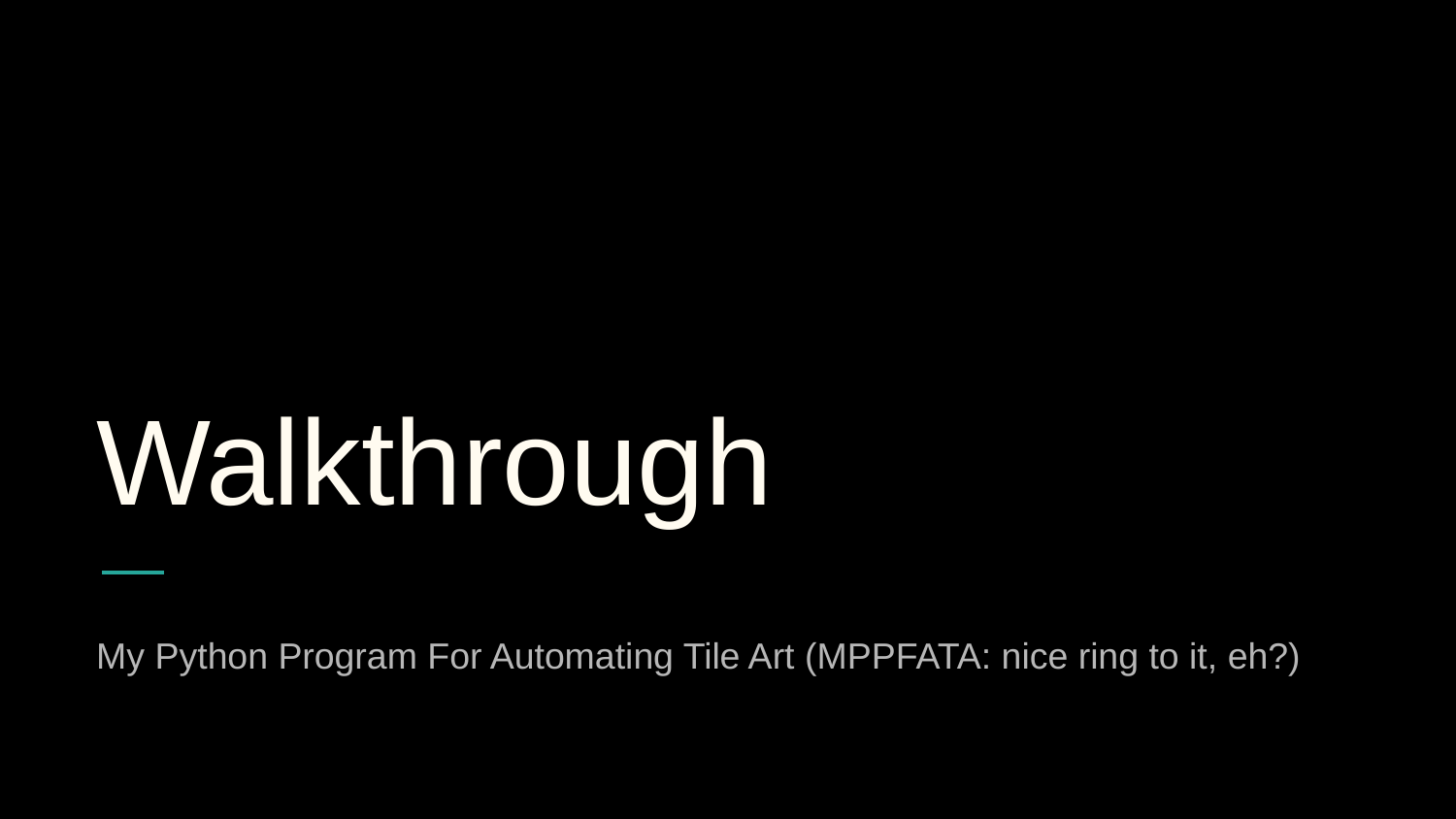

# Walkthrough
My Python Program For Automating Tile Art (MPPFATA: nice ring to it, eh?)
12.04.2016 (5844 2F70)SDthgkkjkj